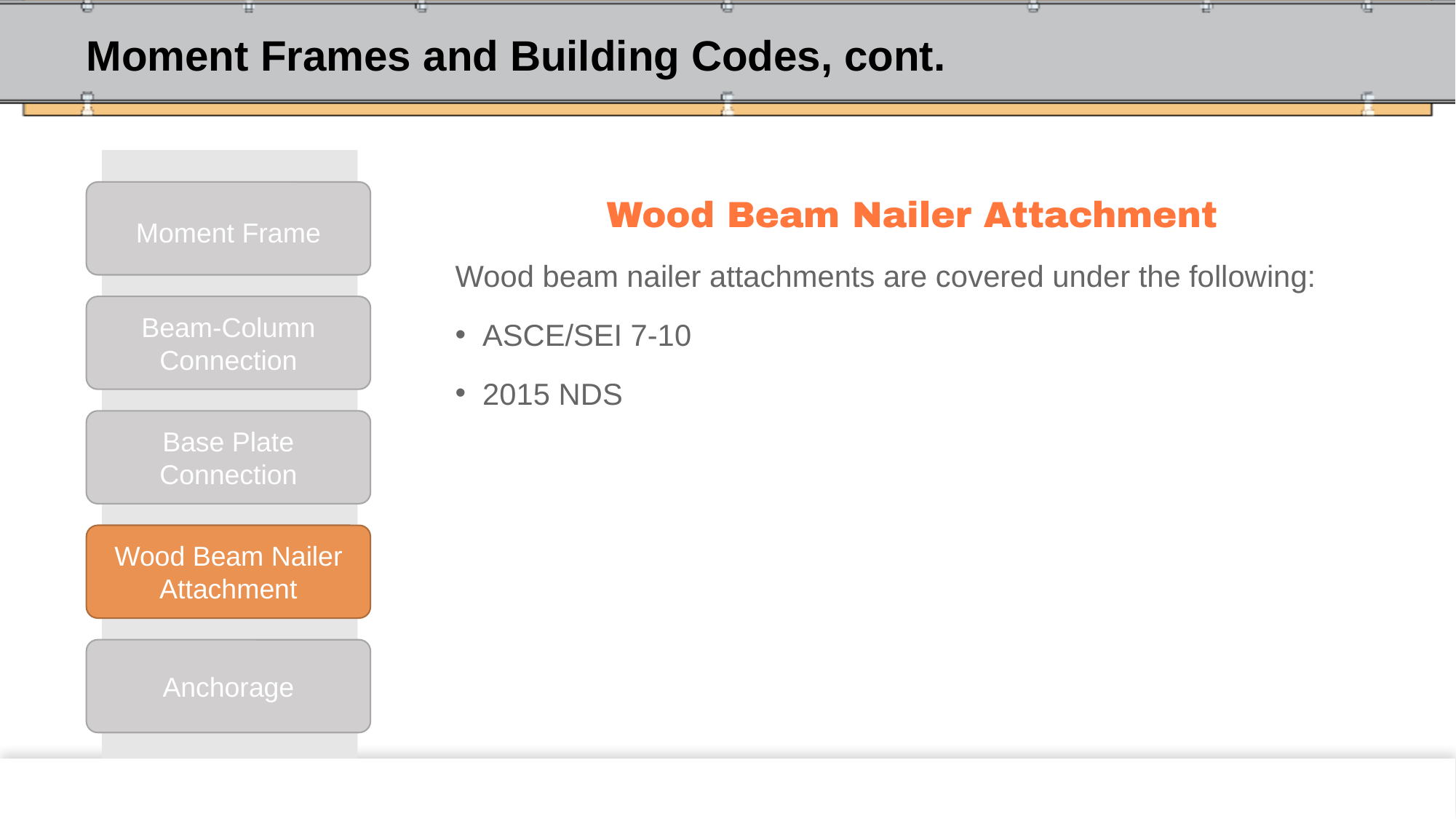

# Moment Frames and Building Codes, cont.

Moment Frame
Wood Beam Nailer Attachment
Wood beam nailer attachments are covered under the following:
ASCE/SEI 7-10
2015 NDS
Beam-Column Connection
Base Plate Connection
Wood Beam Nailer Attachment
Anchorage